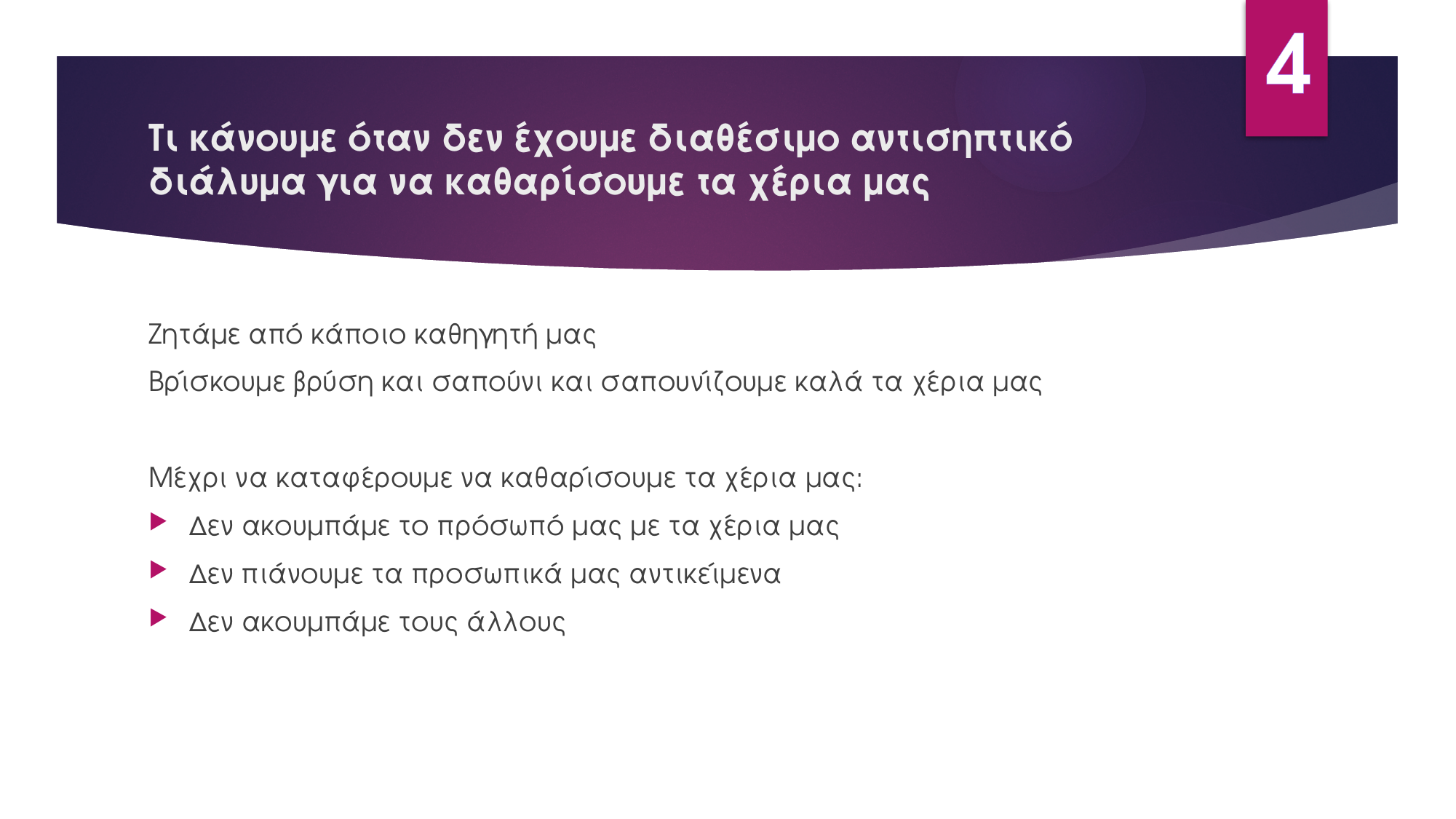

4
# Τι κάνουμε όταν δεν έχουμε διαθέσιμο αντισηπτικό διάλυμα για να καθαρίσουμε τα χέρια μας
Ζητάμε από κάποιο καθηγητή μας
Βρίσκουμε βρύση και σαπούνι και σαπουνίζουμε καλά τα χέρια μας

Μέχρι να καταφέρουμε να καθαρίσουμε τα χέρια μας:
Δεν ακουμπάμε το πρόσωπό μας με τα χέρια μας
Δεν πιάνουμε τα προσωπικά μας αντικείμενα
Δεν ακουμπάμε τους άλλους